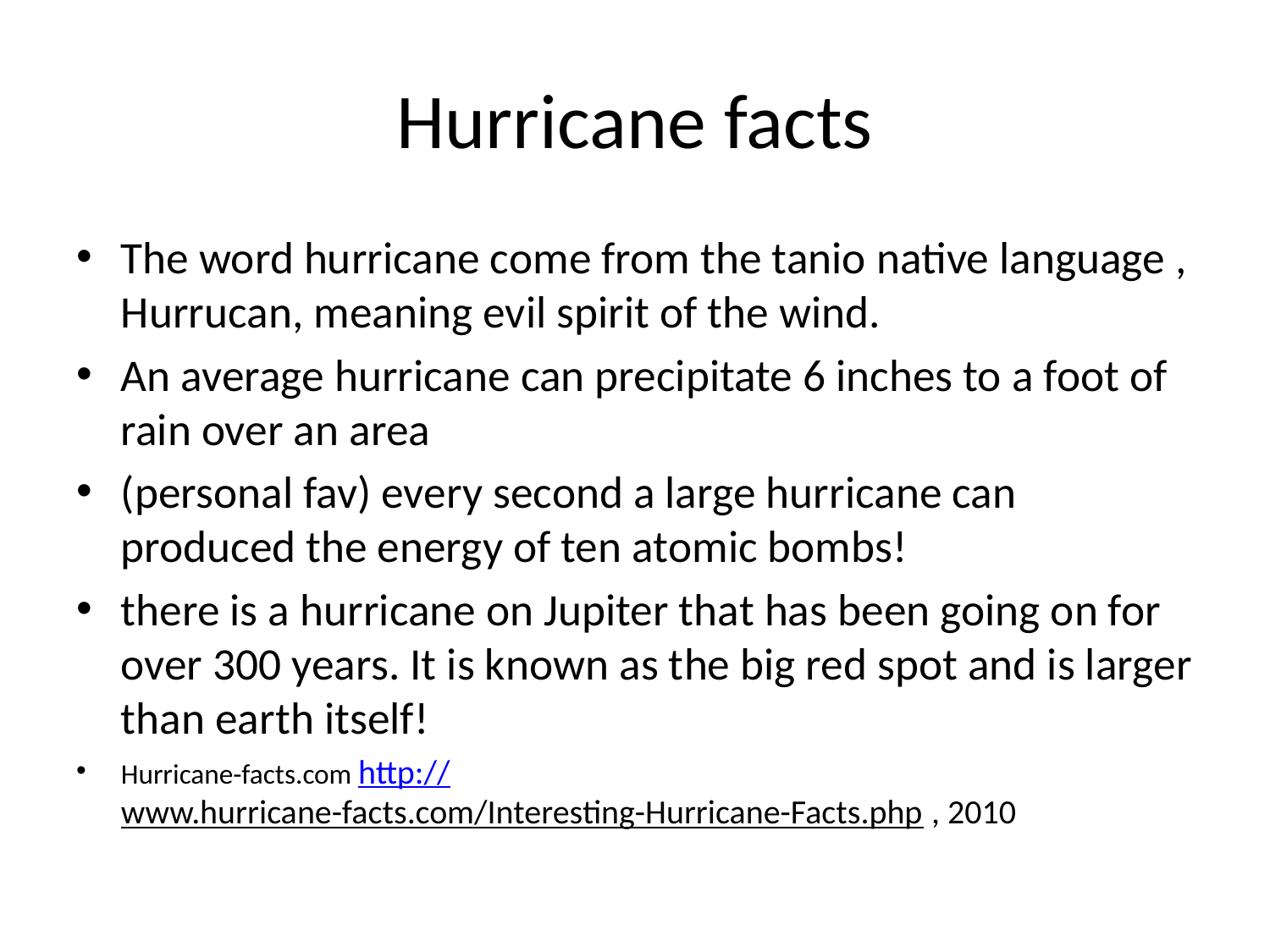

# Hurricane facts
The word hurricane come from the tanio native language , Hurrucan, meaning evil spirit of the wind.
An average hurricane can precipitate 6 inches to a foot of rain over an area
(personal fav) every second a large hurricane can produced the energy of ten atomic bombs!
there is a hurricane on Jupiter that has been going on for over 300 years. It is known as the big red spot and is larger than earth itself!
Hurricane-facts.com http://www.hurricane-facts.com/Interesting-Hurricane-Facts.php , 2010